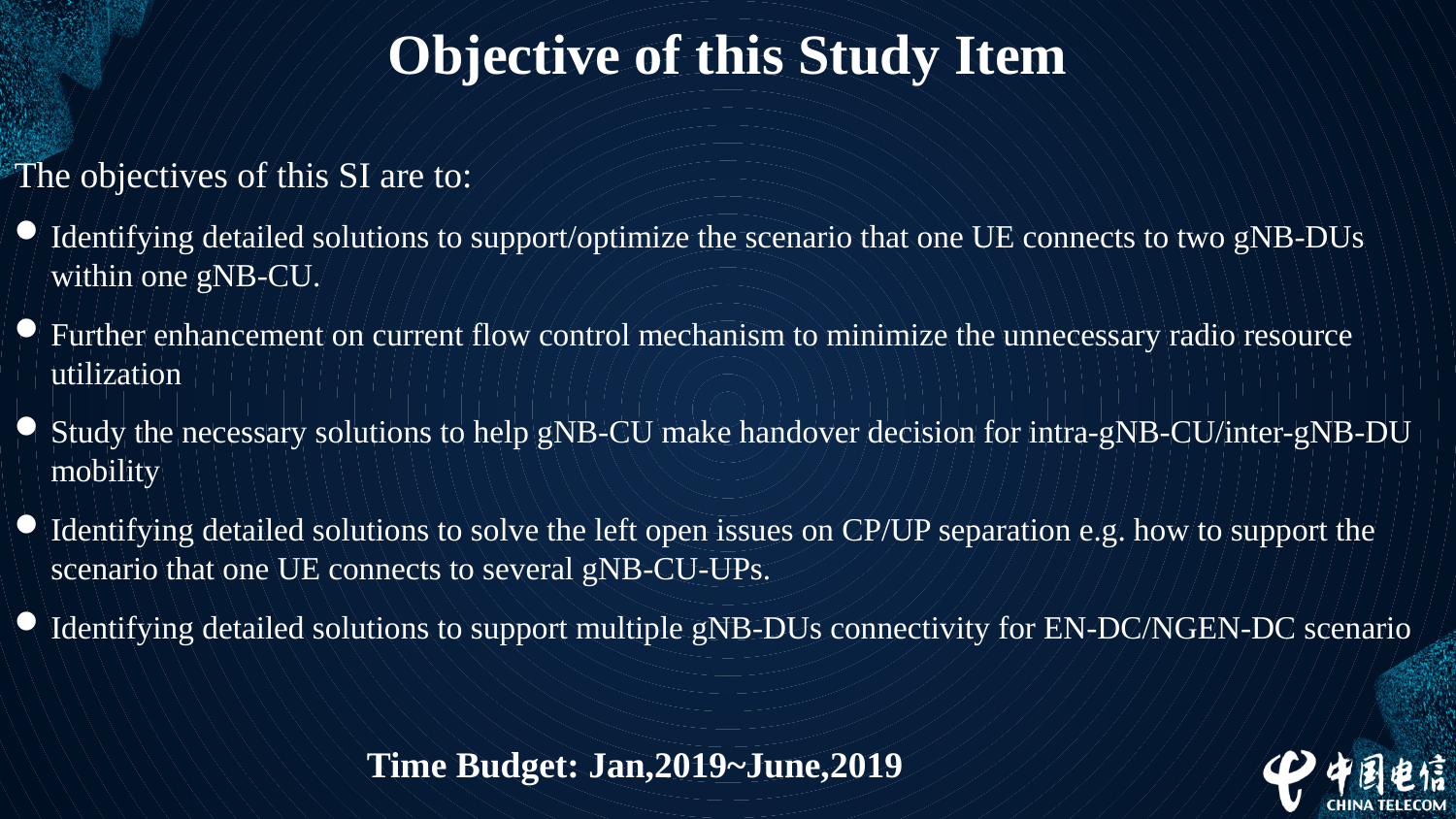

# Objective of this Study Item
The objectives of this SI are to:
Identifying detailed solutions to support/optimize the scenario that one UE connects to two gNB-DUs within one gNB-CU.
Further enhancement on current flow control mechanism to minimize the unnecessary radio resource utilization
Study the necessary solutions to help gNB-CU make handover decision for intra-gNB-CU/inter-gNB-DU mobility
Identifying detailed solutions to solve the left open issues on CP/UP separation e.g. how to support the scenario that one UE connects to several gNB-CU-UPs.
Identifying detailed solutions to support multiple gNB-DUs connectivity for EN-DC/NGEN-DC scenario

Time Budget: Jan,2019~June,2019